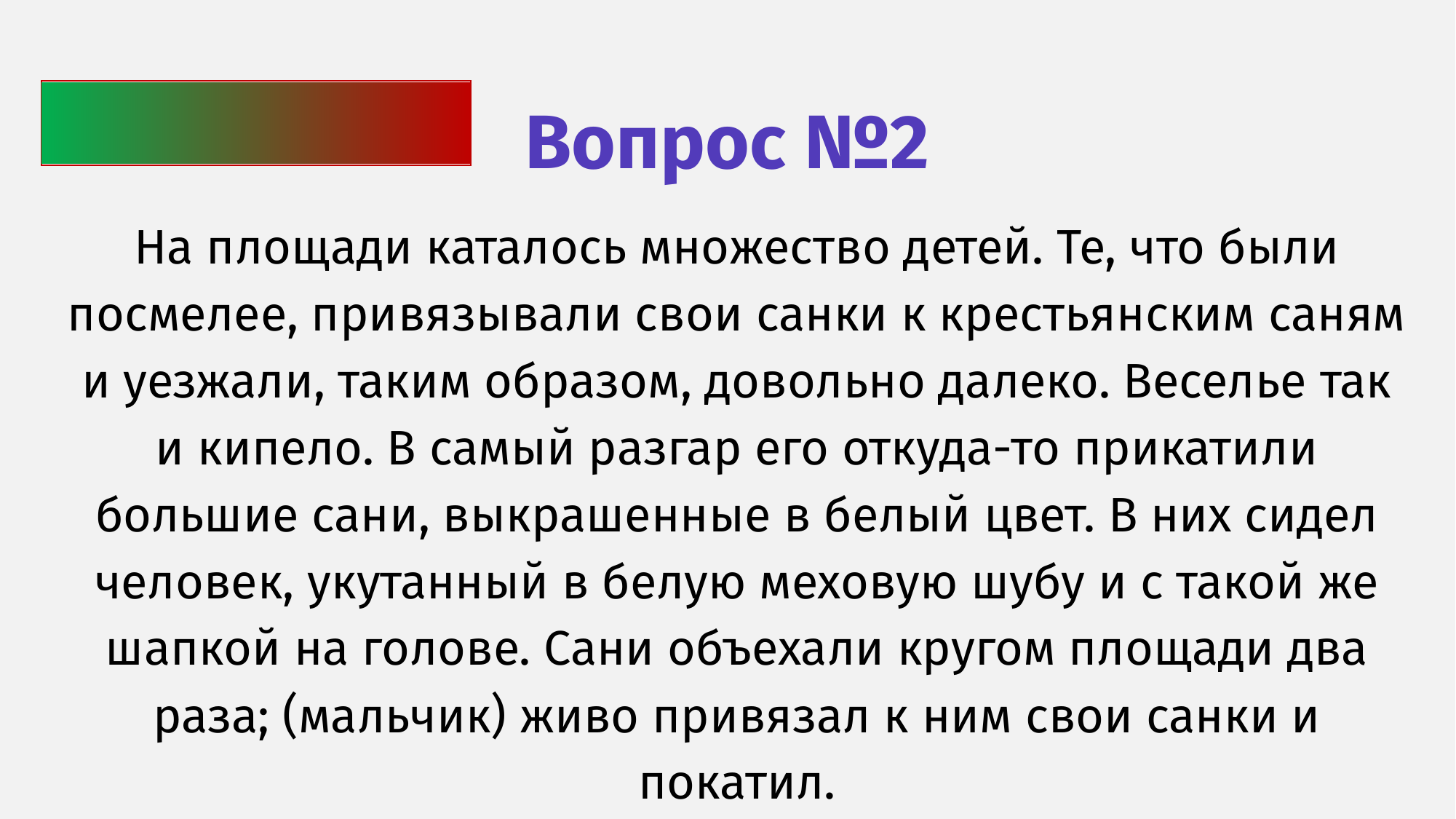

Вопрос №2
На площади каталось множество детей. Те, что были посмелее, привязывали свои санки к крестьянским саням и уезжали, таким образом, довольно далеко. Веселье так и кипело. В самый разгар его откуда-то прикатили большие сани, выкрашенные в белый цвет. В них сидел человек, укутанный в белую меховую шубу и с такой же шапкой на голове. Сани объехали кругом площади два раза; (мальчик) живо привязал к ним свои санки и покатил.